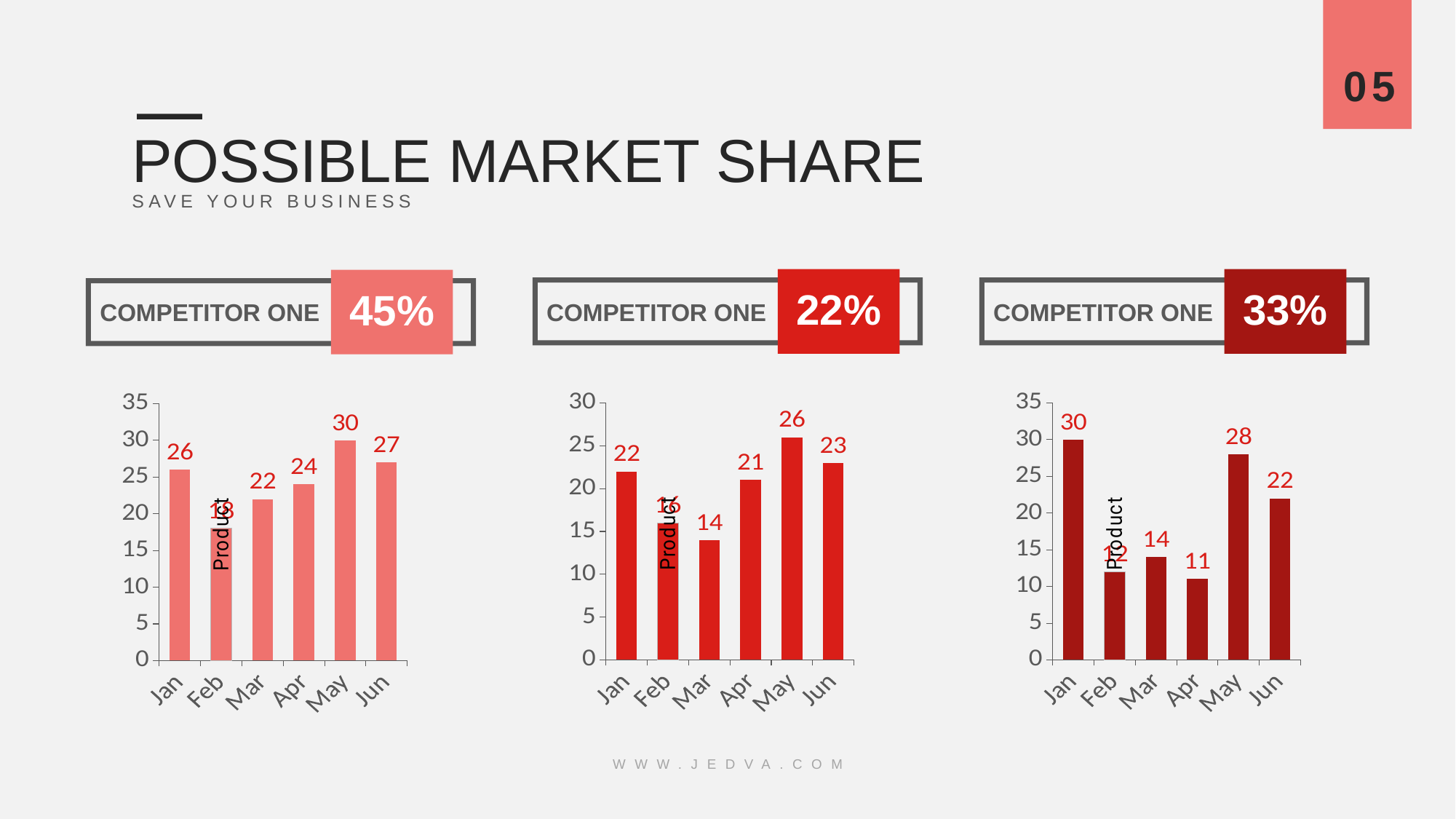

05

POSSIBLE MARKET SHARE
SAVE YOUR BUSINESS

22%
33%

45%

COMPETITOR ONE
COMPETITOR ONE
COMPETITOR ONE

### Chart

| Category | Product |
|---|---|
| Jan | 22.0 |
| Feb | 16.0 |
| Mar | 14.0 |
| Apr | 21.0 |
| May | 26.0 |
| Jun | 23.0 |

### Chart

| Category | Product |
|---|---|
| Jan | 30.0 |
| Feb | 12.0 |
| Mar | 14.0 |
| Apr | 11.0 |
| May | 28.0 |
| Jun | 22.0 |

### Chart

| Category | Product |
|---|---|
| Jan | 26.0 |
| Feb | 18.0 |
| Mar | 22.0 |
| Apr | 24.0 |
| May | 30.0 |
| Jun | 27.0 |
WWW.JEDVA.COM